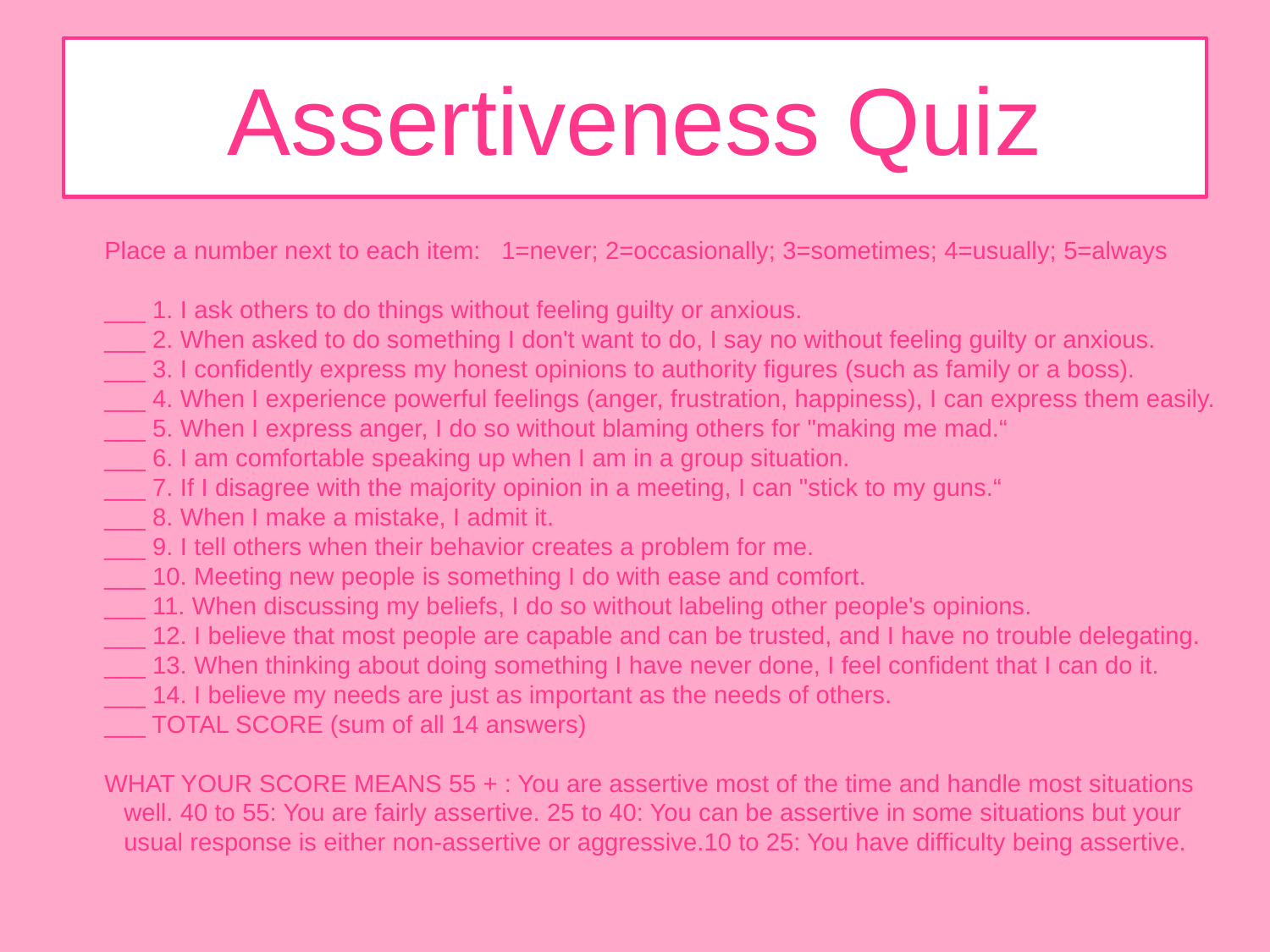

# Assertiveness Quiz
Place a number next to each item:   1=never; 2=occasionally; 3=sometimes; 4=usually; 5=always

___ 1. I ask others to do things without feeling guilty or anxious.
___ 2. When asked to do something I don't want to do, I say no without feeling guilty or anxious.
___ 3. I confidently express my honest opinions to authority figures (such as family or a boss).
___ 4. When I experience powerful feelings (anger, frustration, happiness), I can express them easily.
___ 5. When I express anger, I do so without blaming others for "making me mad.“
___ 6. I am comfortable speaking up when I am in a group situation.
___ 7. If I disagree with the majority opinion in a meeting, I can "stick to my guns.“
___ 8. When I make a mistake, I admit it.
___ 9. I tell others when their behavior creates a problem for me.
___ 10. Meeting new people is something I do with ease and comfort.
___ 11. When discussing my beliefs, I do so without labeling other people's opinions.
___ 12. I believe that most people are capable and can be trusted, and I have no trouble delegating.
___ 13. When thinking about doing something I have never done, I feel confident that I can do it.
___ 14. I believe my needs are just as important as the needs of others.
___ TOTAL SCORE (sum of all 14 answers)

WHAT YOUR SCORE MEANS 55 + : You are assertive most of the time and handle most situations well. 40 to 55: You are fairly assertive. 25 to 40: You can be assertive in some situations but your usual response is either non-assertive or aggressive.10 to 25: You have difficulty being assertive.